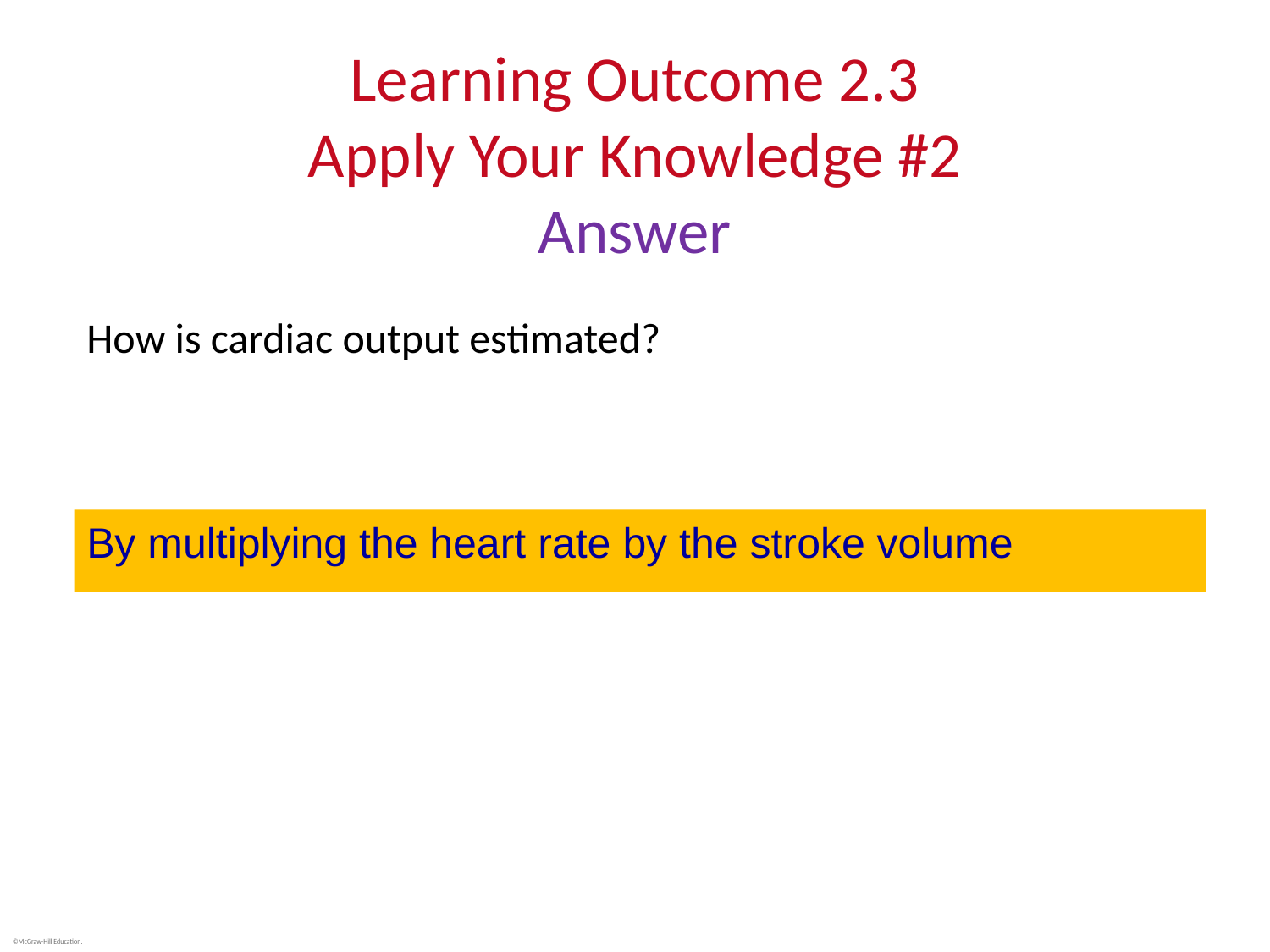

# Learning Outcome 2.3 Apply Your Knowledge #2 Answer
How is cardiac output estimated?
By multiplying the heart rate by the stroke volume